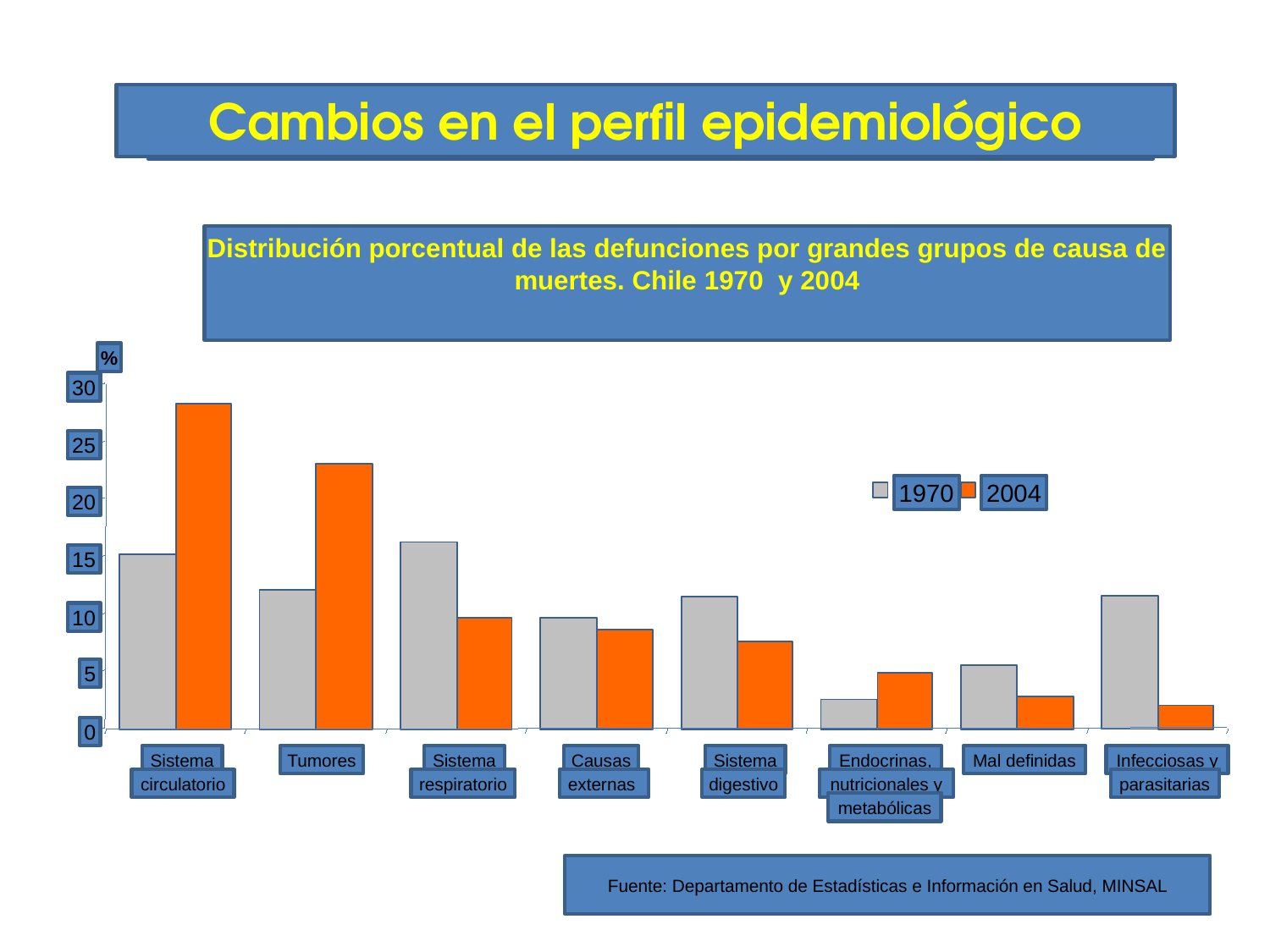

Cambios en el perfil epidemiológico

Distribución porcentual de las defunciones por grandes grupos de causa de muertes. Chile 1970  y 2004

%
30

25

1970
2004

20

15

10

5

0
Sistema
Tumores
Sistema
Causas
Sistema
Endocrinas,
Mal definidas
Infecciosas y
circulatorio
respiratorio
externas
digestivo
nutricionales y
parasitarias
metabólicas
Fuente: Departamento de Estadísticas e Información en Salud, MINSAL